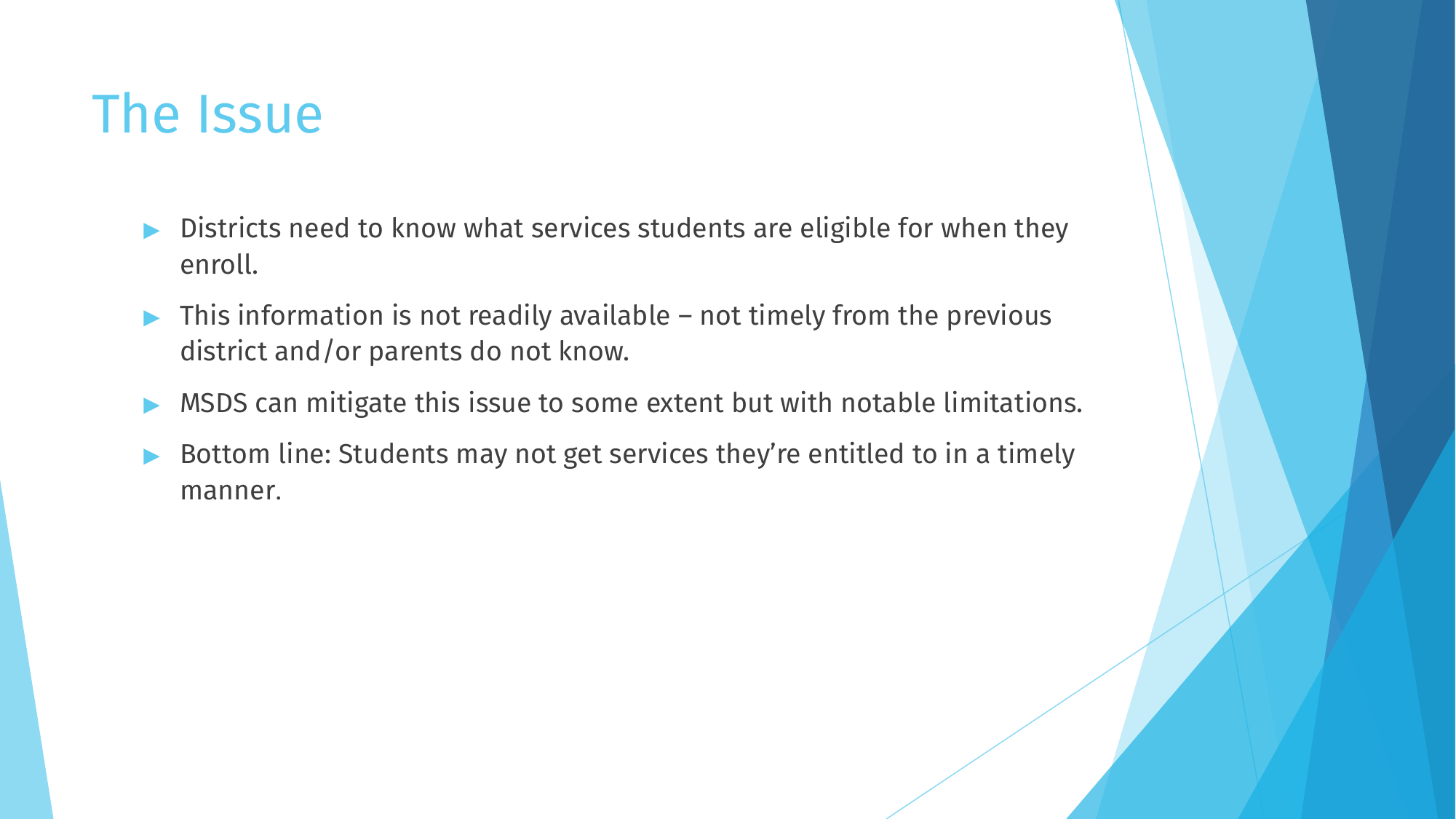

# The Issue
Districts need to know what services students are eligible for when they enroll.
This information is not readily available – not timely from the previous district and/or parents do not know.
MSDS can mitigate this issue to some extent but with notable limitations.
Bottom line: Students may not get services they’re entitled to in a timely manner.